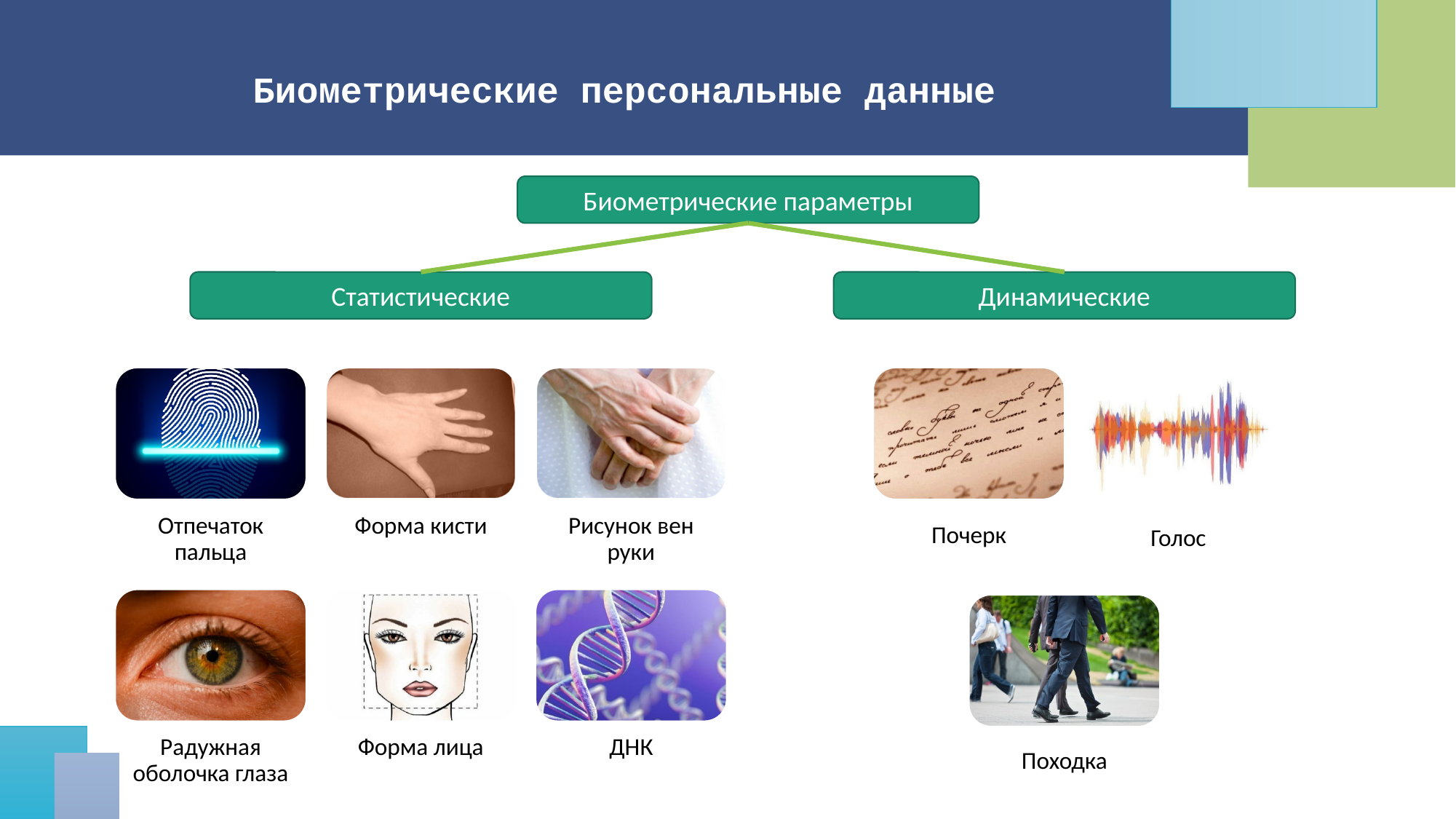

Биометрические персональные данные

Биометрические параметры
Статистические
Динамические
Отпечаток пальца
Форма кисти
Рисунок вен руки
Радужная оболочка глаза
Форма лица
ДНК

Почерк

Голос

Походка